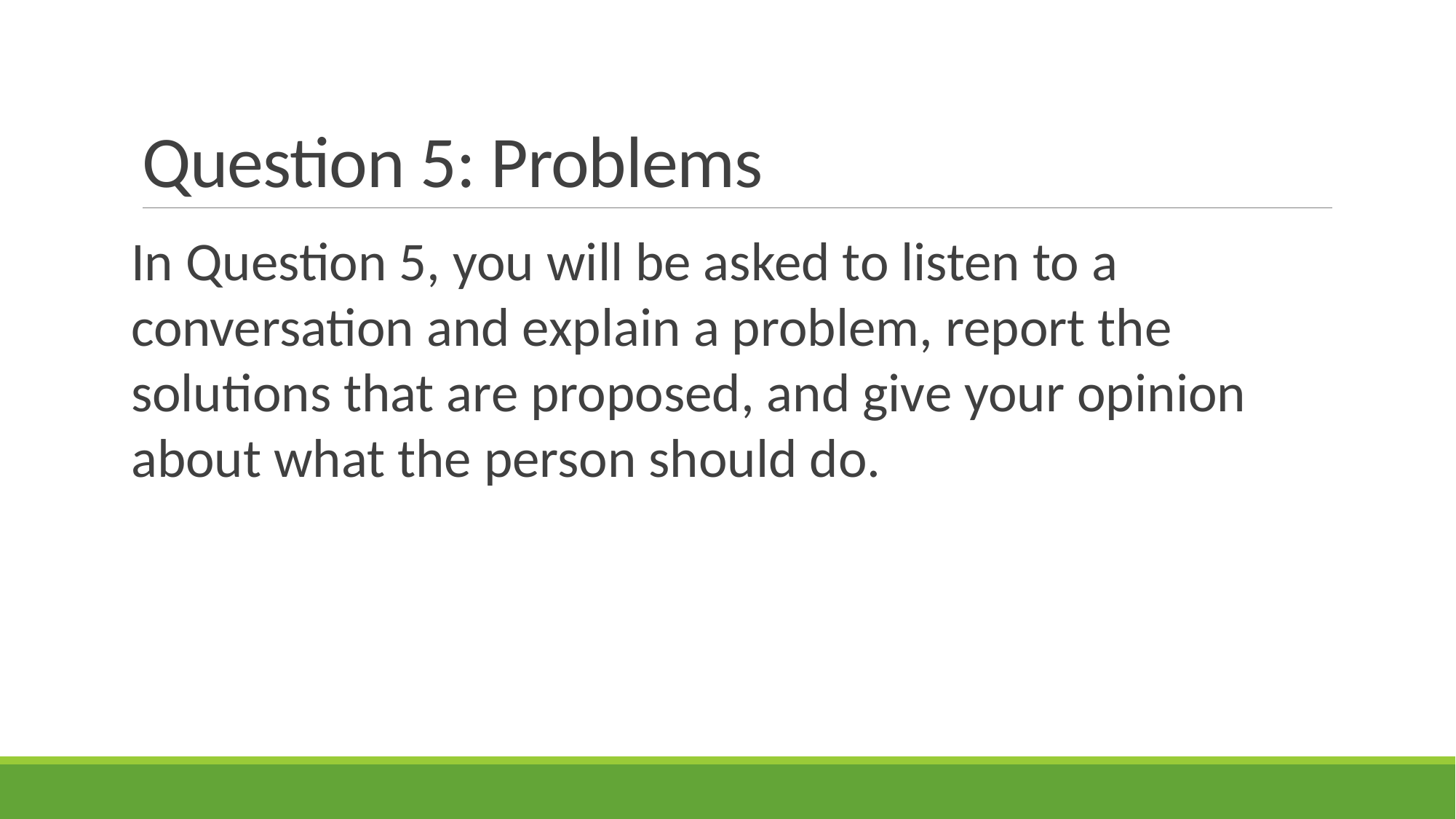

# Question 5: Problems
In Question 5, you will be asked to listen to a conversation and explain a problem, report the solutions that are proposed, and give your opinion about what the person should do.